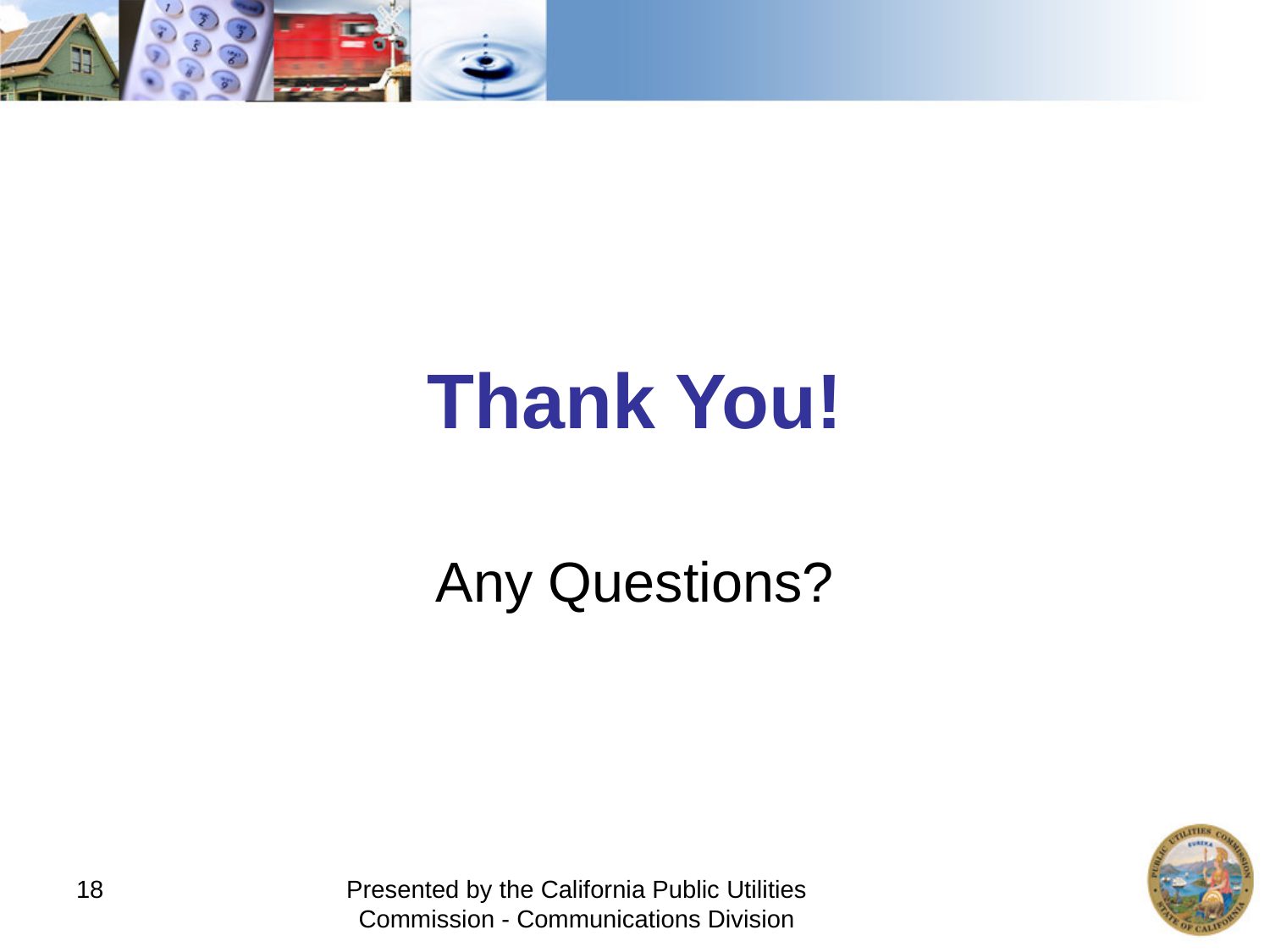

# Thank You!
Any Questions?

18
Presented by the California Public Utilities Commission - Communications Division